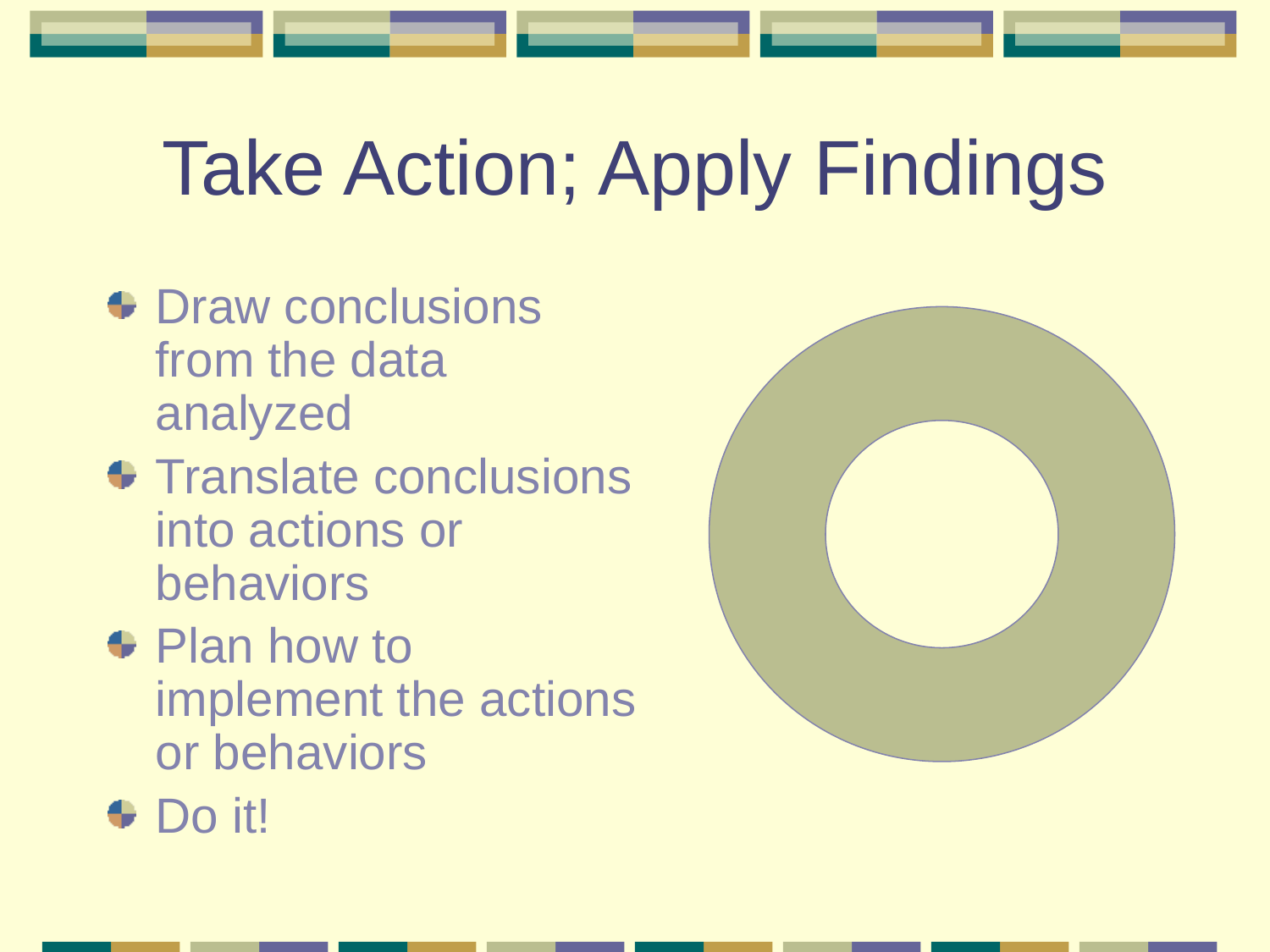

# Take Action; Apply Findings
Draw conclusions from the data analyzed
Translate conclusions into actions or behaviors
Plan how to implement the actions or behaviors
Do it!